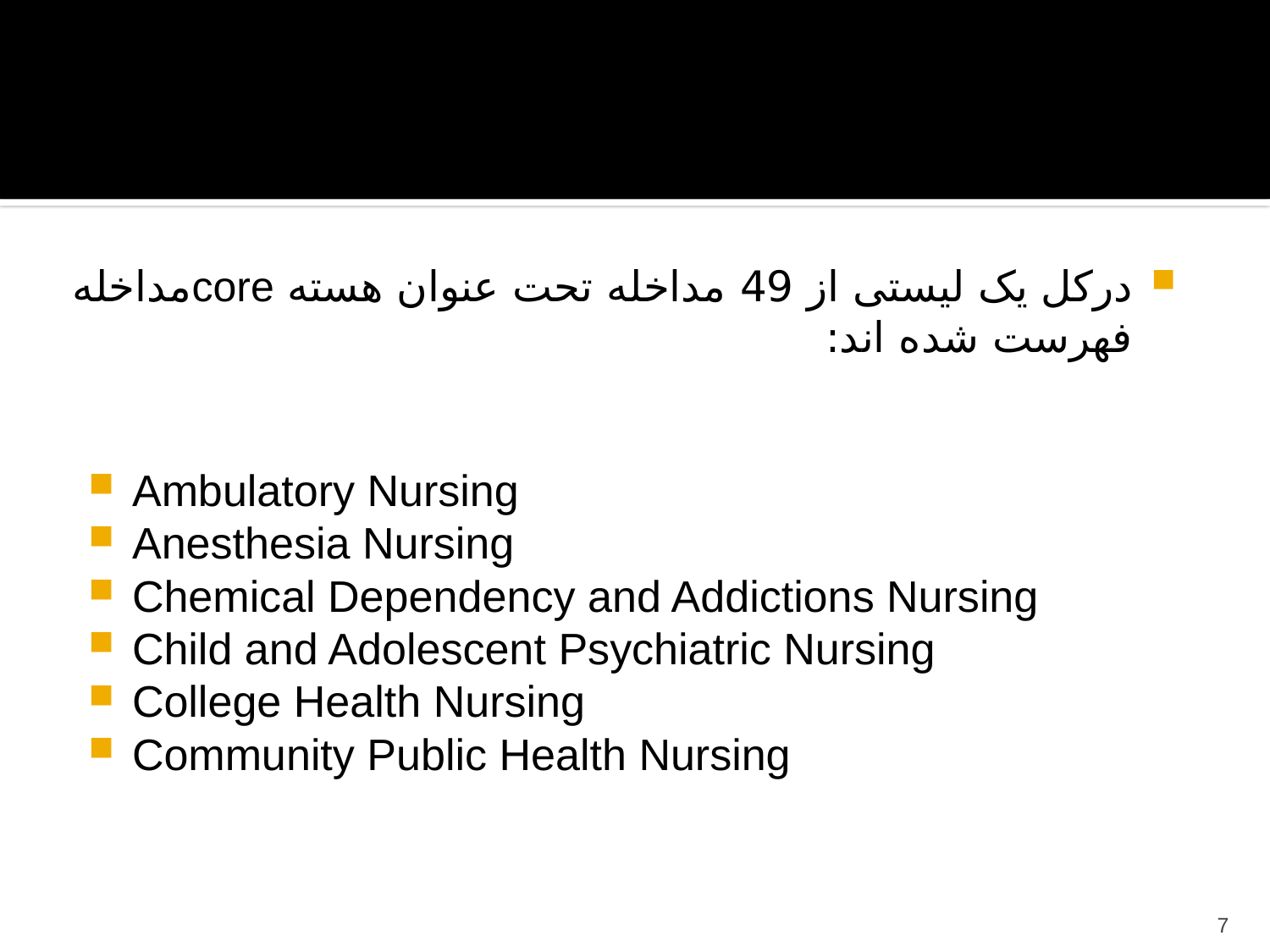

#
درکل یک لیستی از 49 مداخله تحت عنوان هسته coreمداخله فهرست شده اند:

Ambulatory Nursing
Anesthesia Nursing
Chemical Dependency and Addictions Nursing
Child and Adolescent Psychiatric Nursing
College Health Nursing
Community Public Health Nursing

7